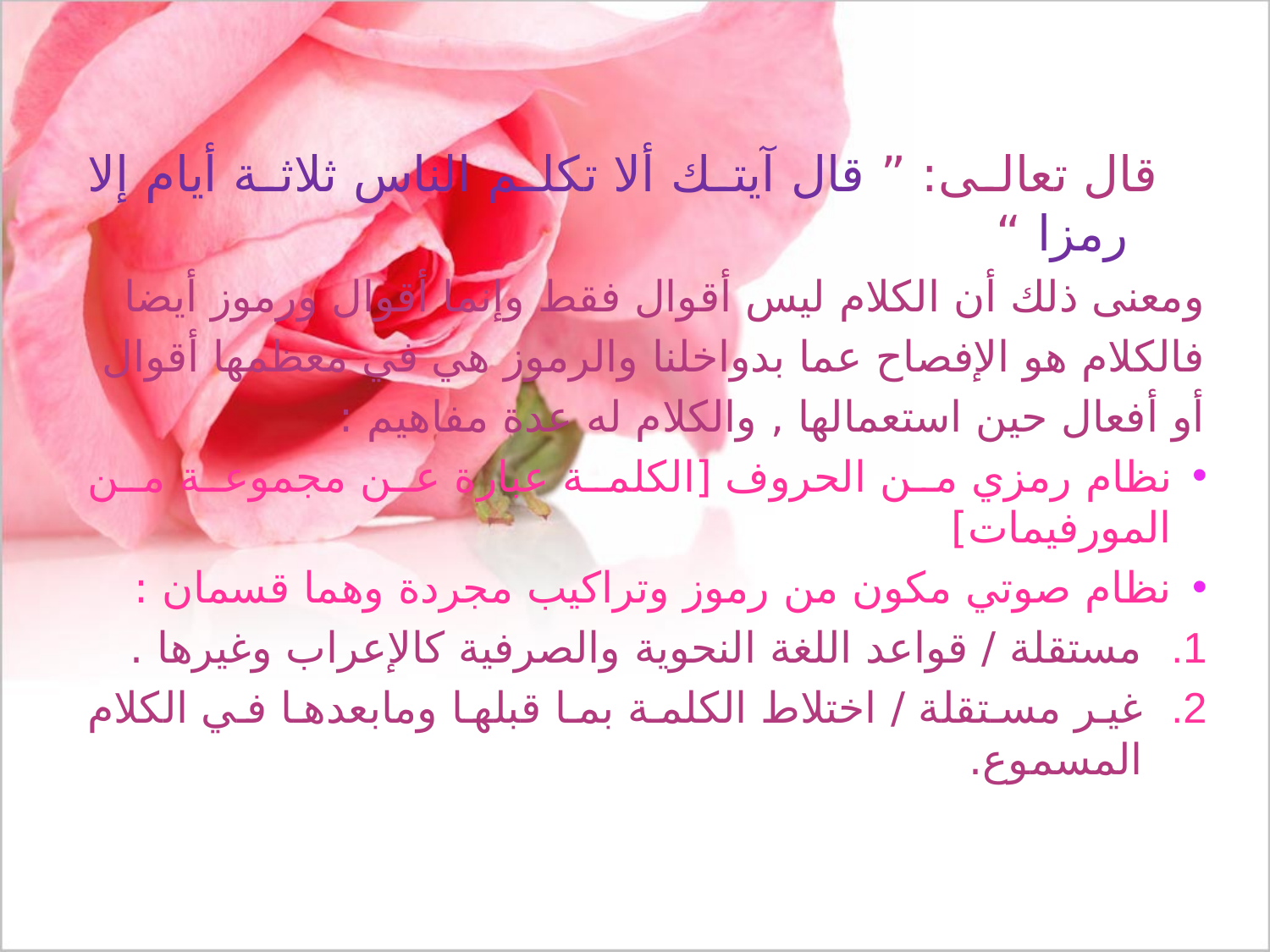

قال تعالى: ” قال آيتك ألا تكلم الناس ثلاثة أيام إلا رمزا “
ومعنى ذلك أن الكلام ليس أقوال فقط وإنما أقوال ورموز أيضا
فالكلام هو الإفصاح عما بدواخلنا والرموز هي في معظمها أقوال
أو أفعال حين استعمالها , والكلام له عدة مفاهيم :
نظام رمزي من الحروف [الكلمة عبارة عن مجموعة من المورفيمات]
نظام صوتي مكون من رموز وتراكيب مجردة وهما قسمان :
مستقلة / قواعد اللغة النحوية والصرفية كالإعراب وغيرها .
غير مستقلة / اختلاط الكلمة بما قبلها ومابعدها في الكلام المسموع.